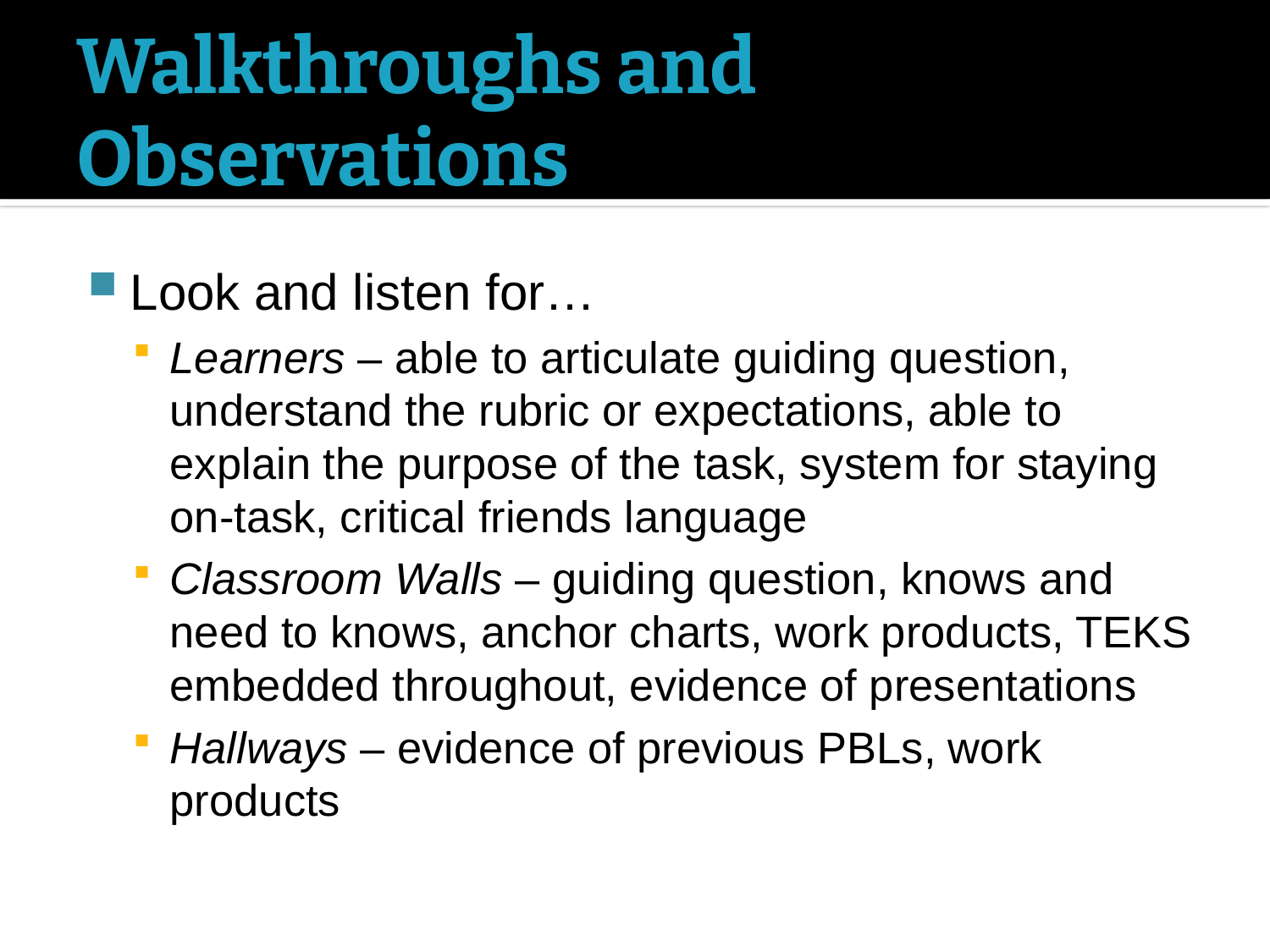

# Walkthroughs and Observations
Look and listen for…
Learners – able to articulate guiding question, understand the rubric or expectations, able to explain the purpose of the task, system for staying on-task, critical friends language
Classroom Walls – guiding question, knows and need to knows, anchor charts, work products, TEKS embedded throughout, evidence of presentations
Hallways – evidence of previous PBLs, work products